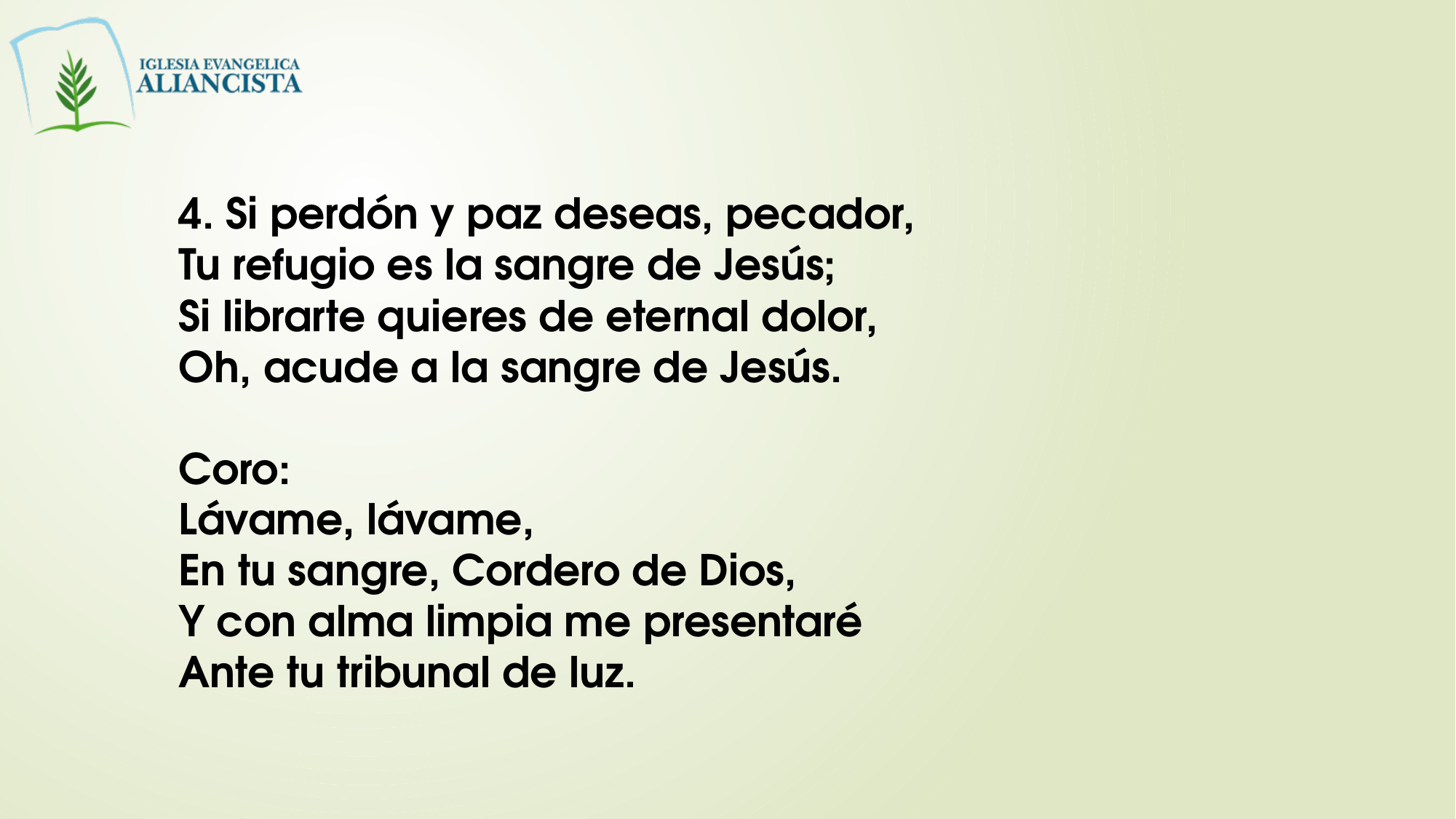

4. Si perdón y paz deseas, pecador,
Tu refugio es la sangre de Jesús;
Si librarte quieres de eternal dolor,
Oh, acude a la sangre de Jesús.

Coro:
Lávame, lávame,
En tu sangre, Cordero de Dios,
Y con alma limpia me presentaré
Ante tu tribunal de luz.